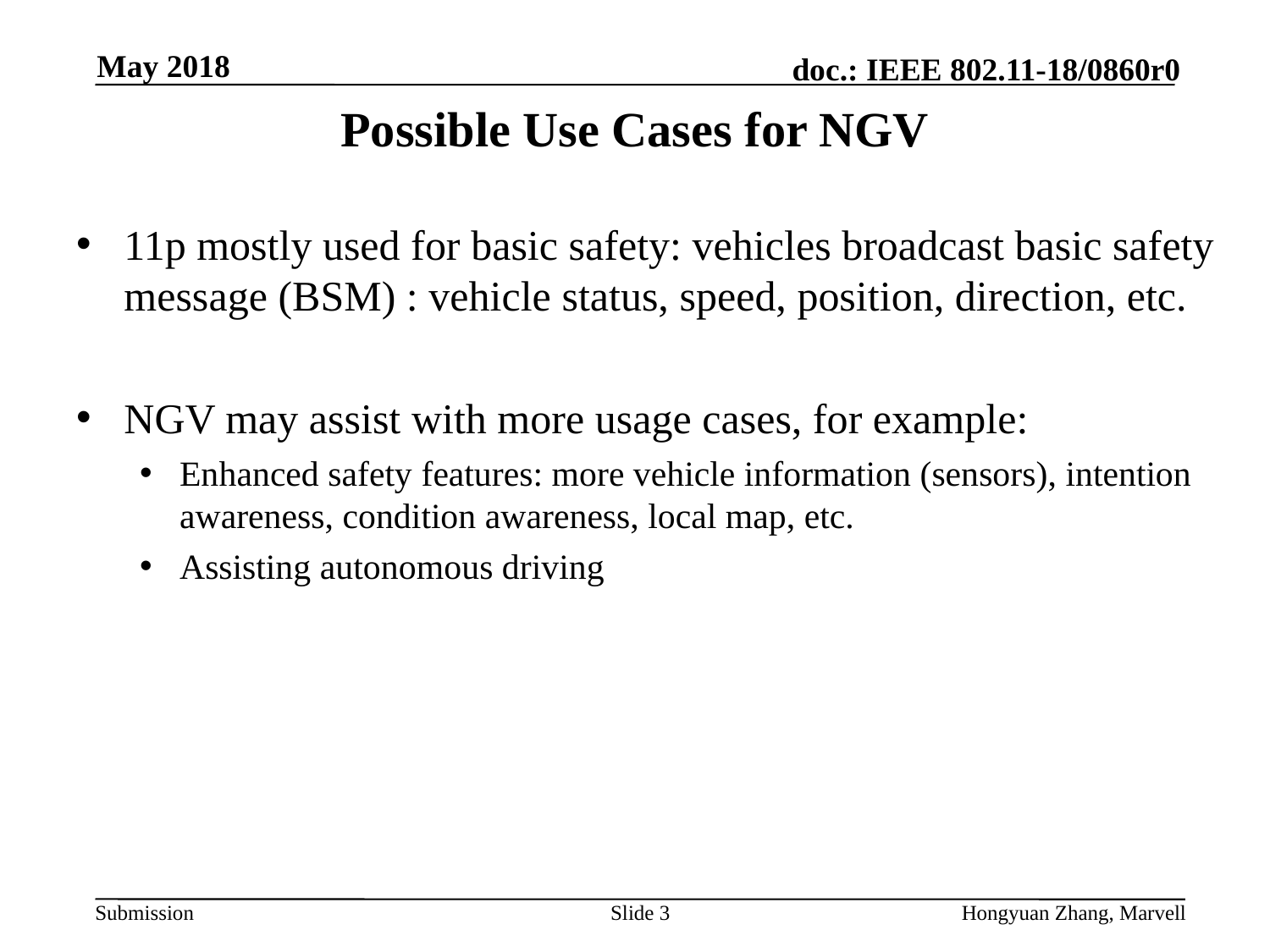

May 2018
# Possible Use Cases for NGV
11p mostly used for basic safety: vehicles broadcast basic safety message (BSM) : vehicle status, speed, position, direction, etc.

NGV may assist with more usage cases, for example:
Enhanced safety features: more vehicle information (sensors), intention awareness, condition awareness, local map, etc.
Assisting autonomous driving

Slide 3
Hongyuan Zhang, Marvell